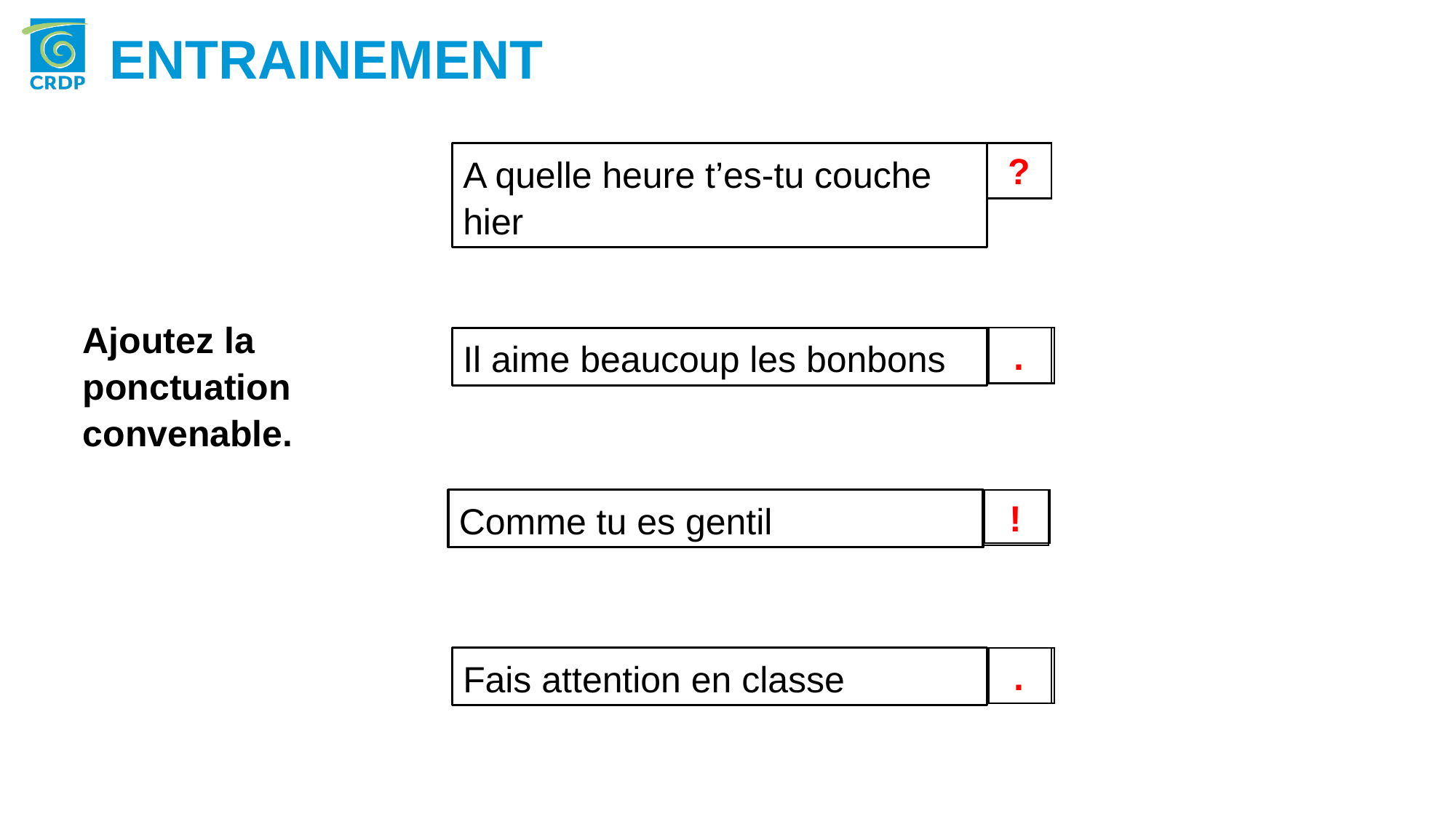

ENTRAINEMENT
?
A quelle heure t’es-tu couche hier

Ajoutez la ponctuation convenable.

Il aime beaucoup les bonbons
.
Comme tu es gentil

!
Fais attention en classe

.